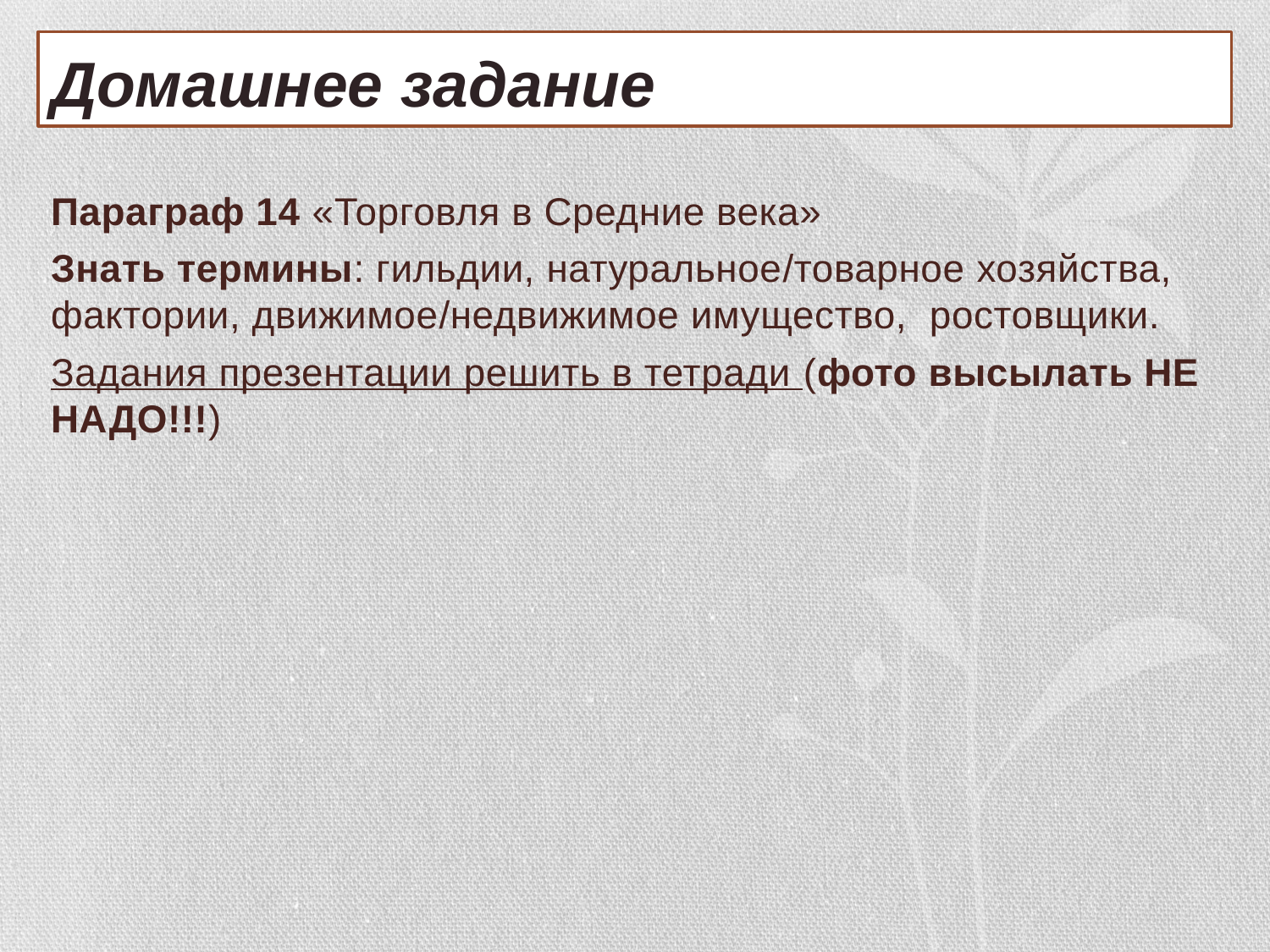

# Домашнее задание
Параграф 14 «Торговля в Средние века»
Знать термины: гильдии, натуральное/товарное хозяйства, фактории, движимое/недвижимое имущество,  ростовщики.
Задания презентации решить в тетради (фото высылать НЕ НАДО!!!)